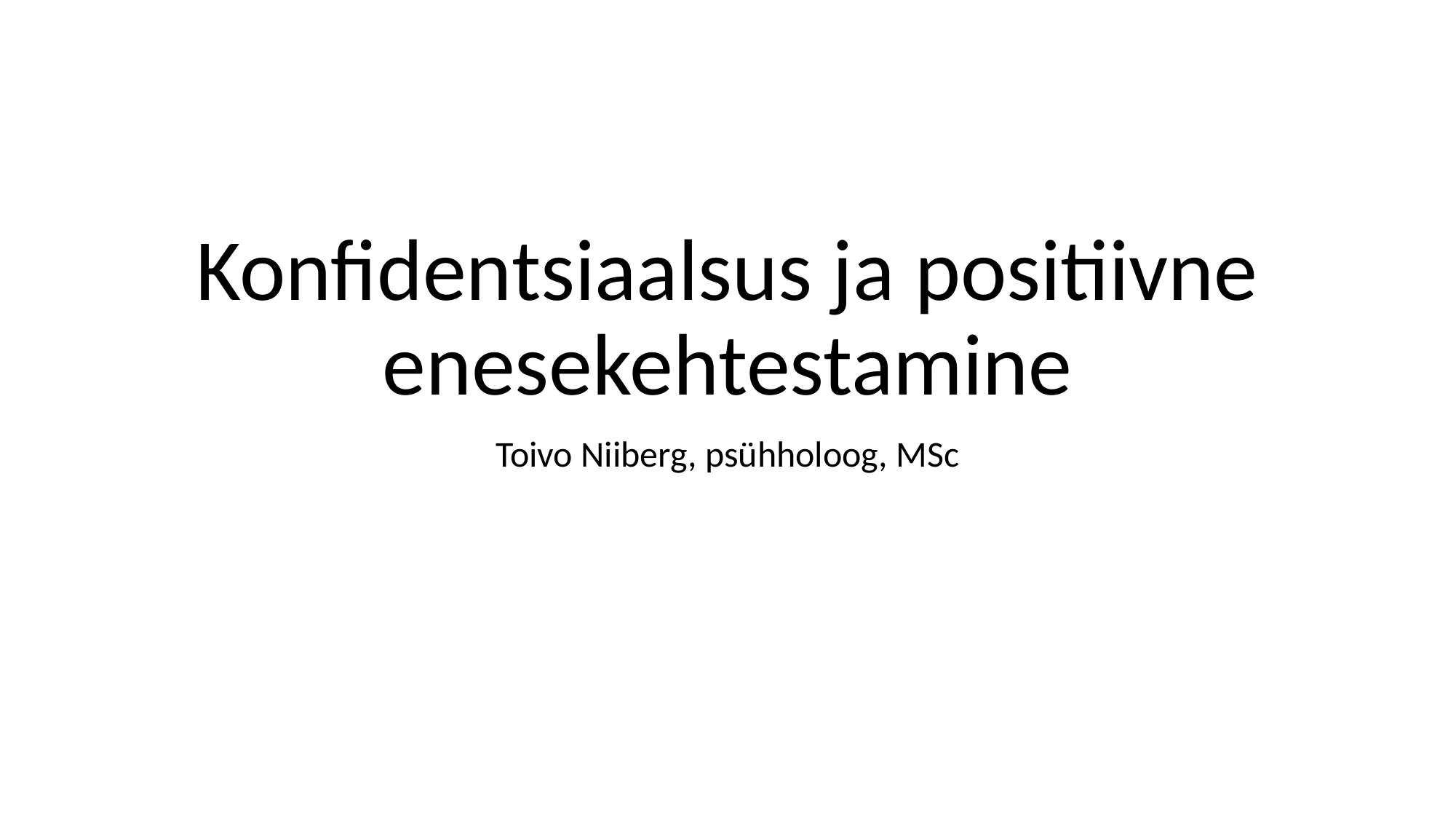

# Konfidentsiaalsus ja positiivne enesekehtestamine
Toivo Niiberg, psühholoog, MSc